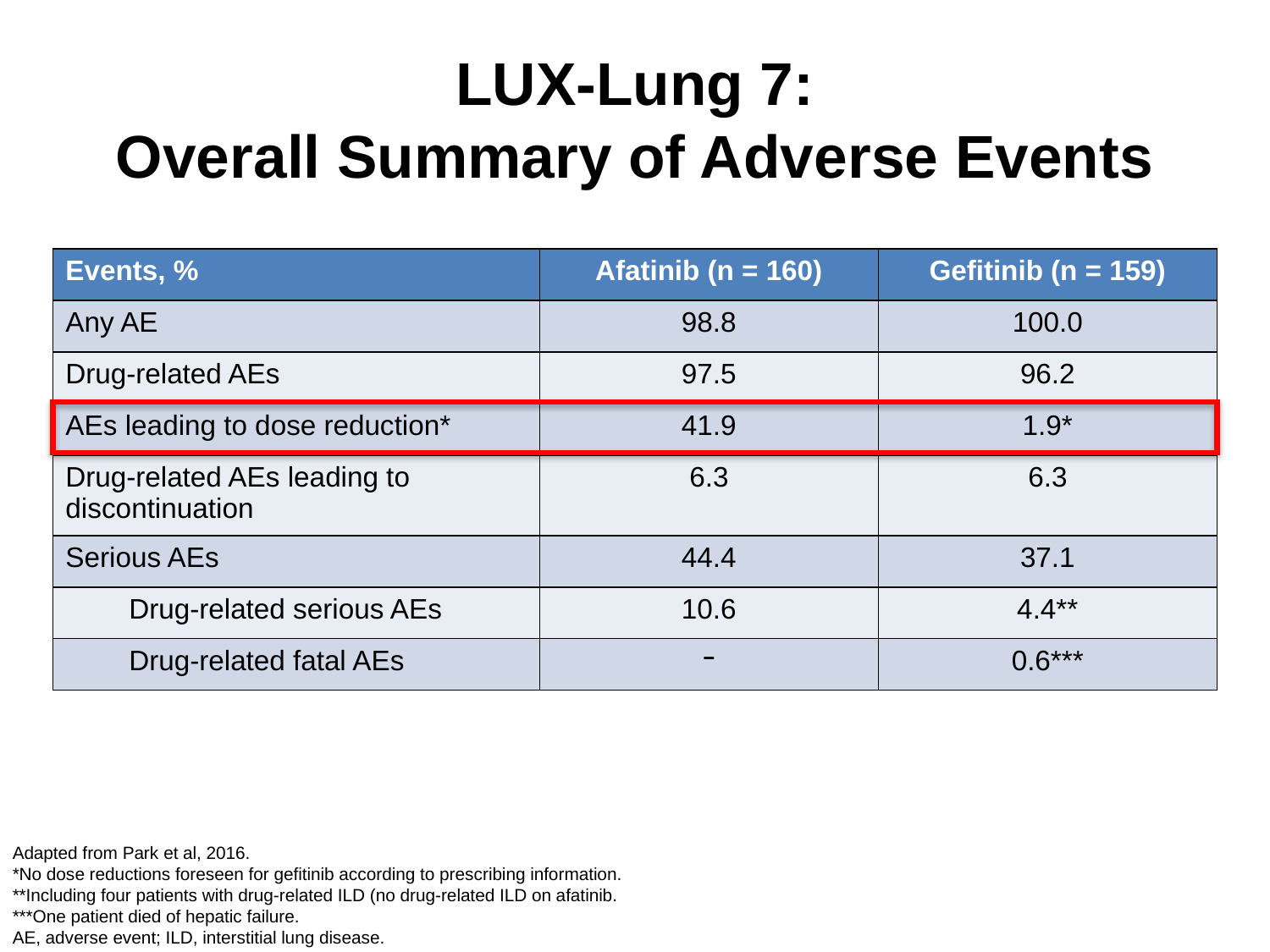

# LUX-Lung 7: Overall Summary of Adverse Events
| Events, % | Afatinib (n = 160) | Gefitinib (n = 159) |
| --- | --- | --- |
| Any AE | 98.8 | 100.0 |
| Drug-related AEs | 97.5 | 96.2 |
| AEs leading to dose reduction\* | 41.9 | 1.9\* |
| Drug-related AEs leading to discontinuation | 6.3 | 6.3 |
| Serious AEs | 44.4 | 37.1 |
| Drug-related serious AEs | 10.6 | 4.4\*\* |
| Drug-related fatal AEs | – | 0.6\*\*\* |

Adapted from Park et al, 2016.
*No dose reductions foreseen for gefitinib according to prescribing information.
**Including four patients with drug-related ILD (no drug-related ILD on afatinib.
***One patient died of hepatic failure.
AE, adverse event; ILD, interstitial lung disease.